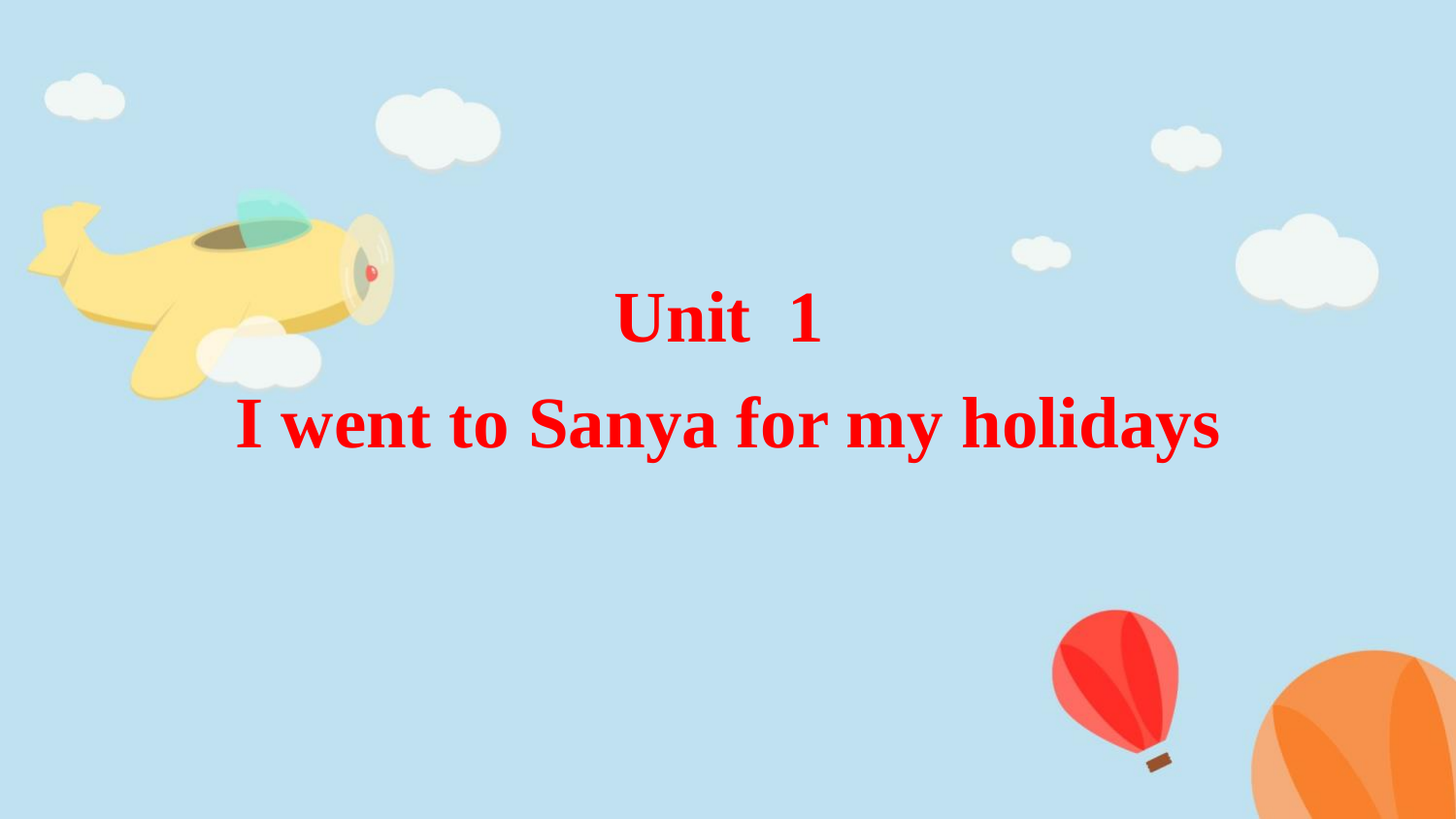

Unit  1
I went to Sanya for my holidays